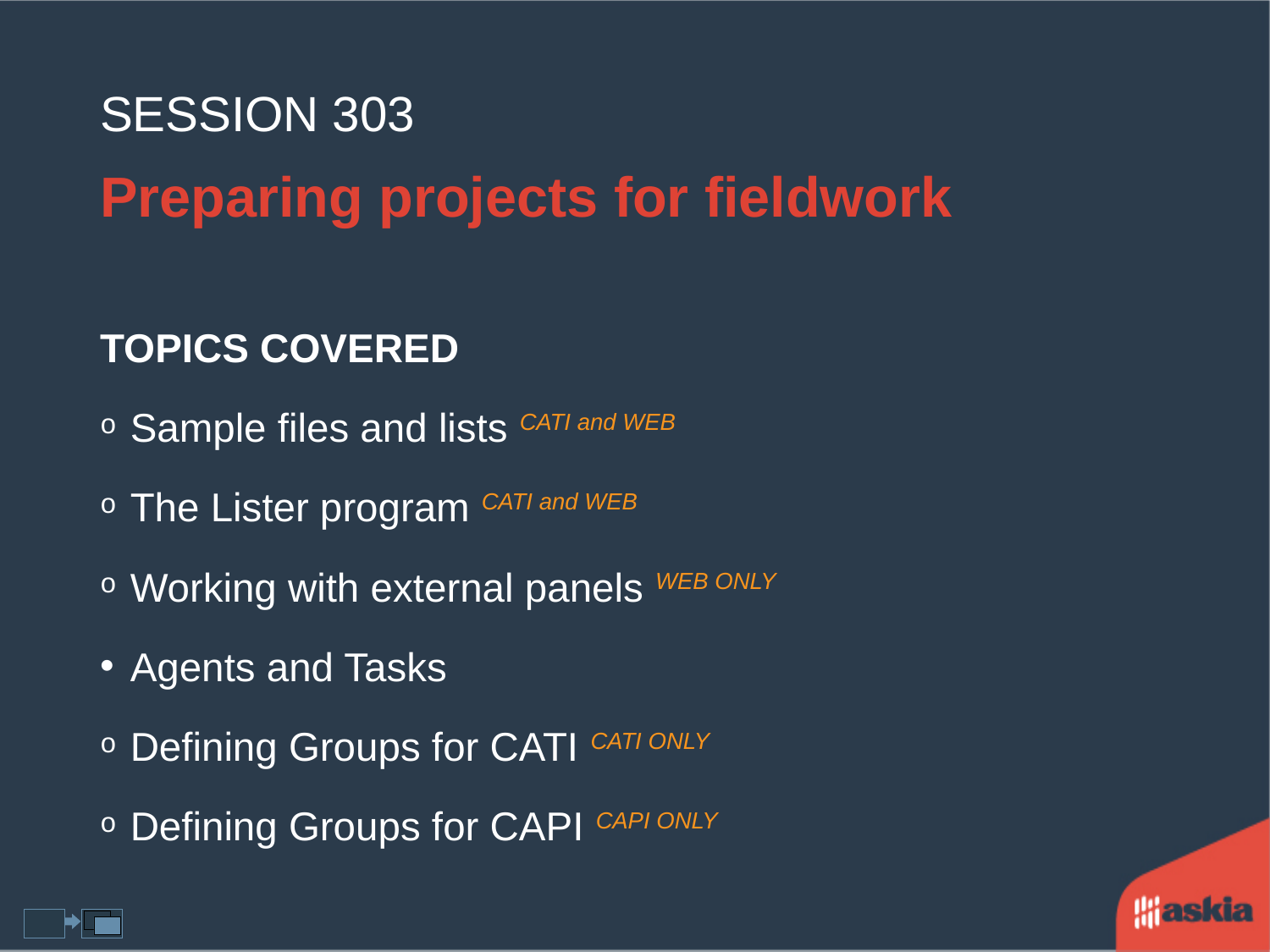

# Session 303
Preparing projects for fieldwork
TOPICS COVERED
Sample files and lists CATI and WEB
The Lister program CATI and WEB
Working with external panels WEB ONLY
Agents and Tasks
Defining Groups for CATI CATI ONLY
Defining Groups for CAPI CAPI ONLY